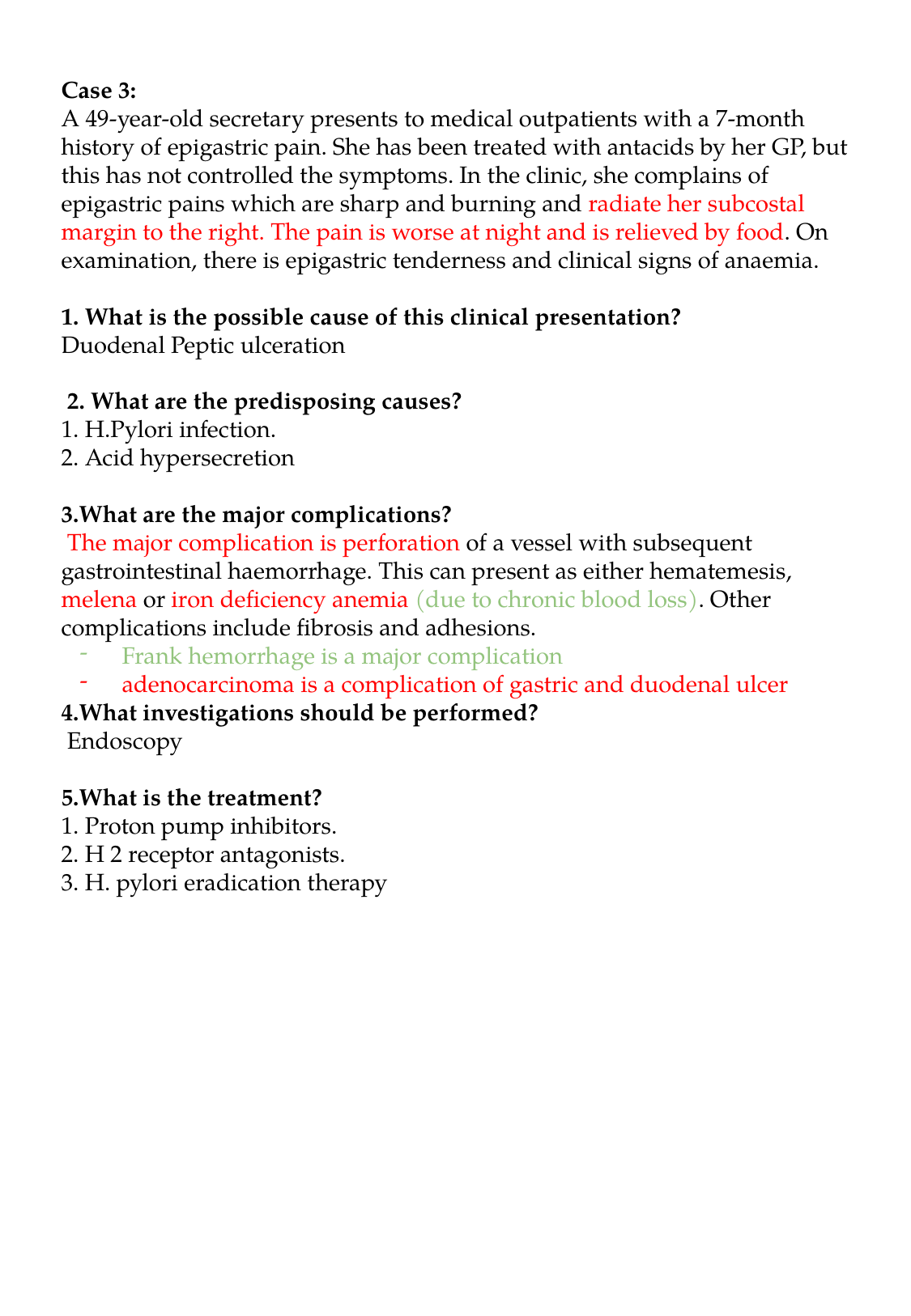

Case 3:
A 49-year-old secretary presents to medical outpatients with a 7-month history of epigastric pain. She has been treated with antacids by her GP, but this has not controlled the symptoms. In the clinic, she complains of epigastric pains which are sharp and burning and radiate her subcostal margin to the right. The pain is worse at night and is relieved by food. On examination, there is epigastric tenderness and clinical signs of anaemia.

1. What is the possible cause of this clinical presentation?
Duodenal Peptic ulceration

 2. What are the predisposing causes?
1. H.Pylori infection.
2. Acid hypersecretion

3.What are the major complications?
 The major complication is perforation of a vessel with subsequent gastrointestinal haemorrhage. This can present as either hematemesis, melena or iron deficiency anemia (due to chronic blood loss). Other complications include fibrosis and adhesions.
Frank hemorrhage is a major complication
adenocarcinoma is a complication of gastric and duodenal ulcer
4.What investigations should be performed?
 Endoscopy

5.What is the treatment?
1. Proton pump inhibitors.
2. H 2 receptor antagonists.
3. H. pylori eradication therapy